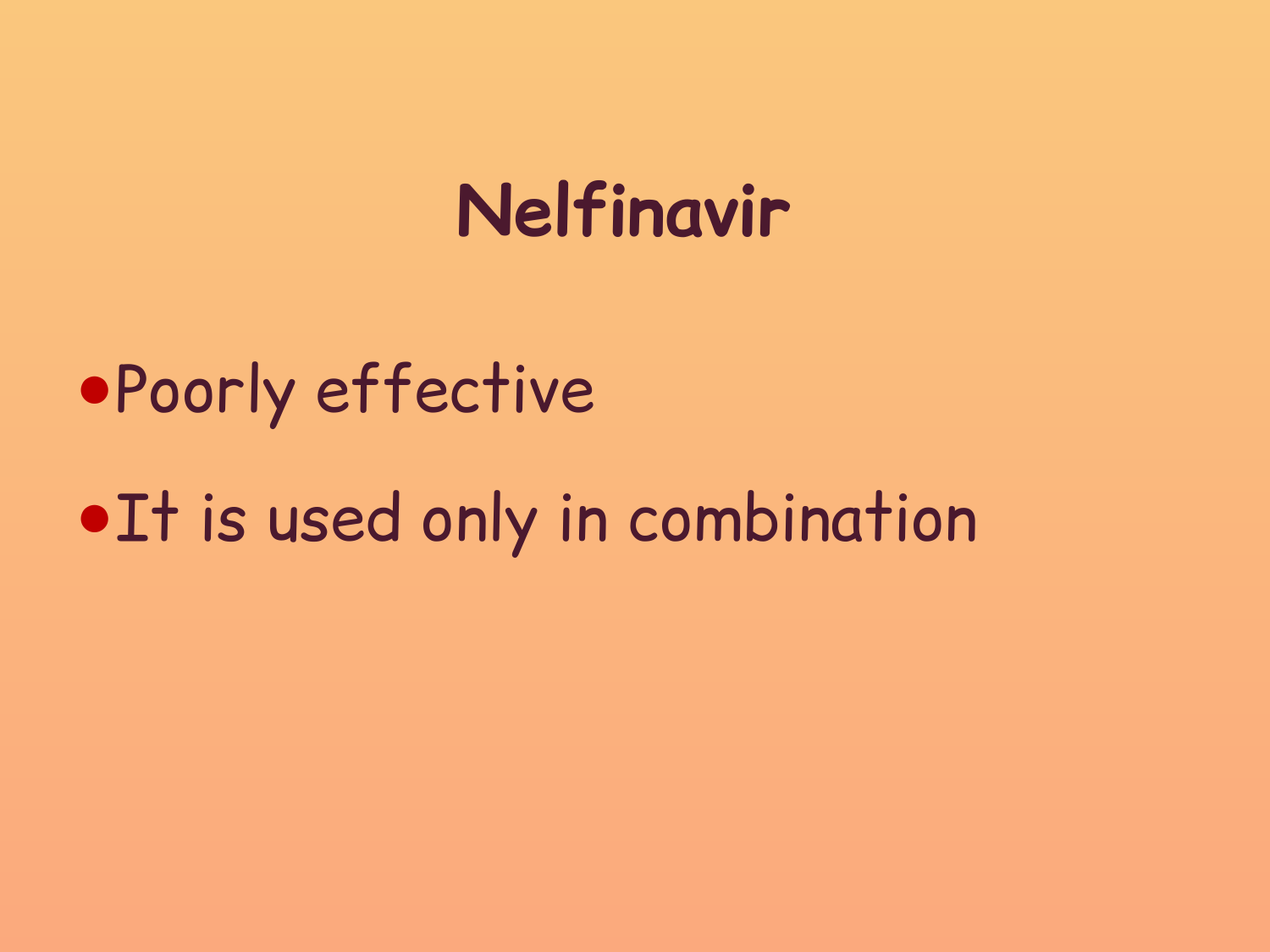

Nelfinavir

Poorly effective

It is used only in combination

#